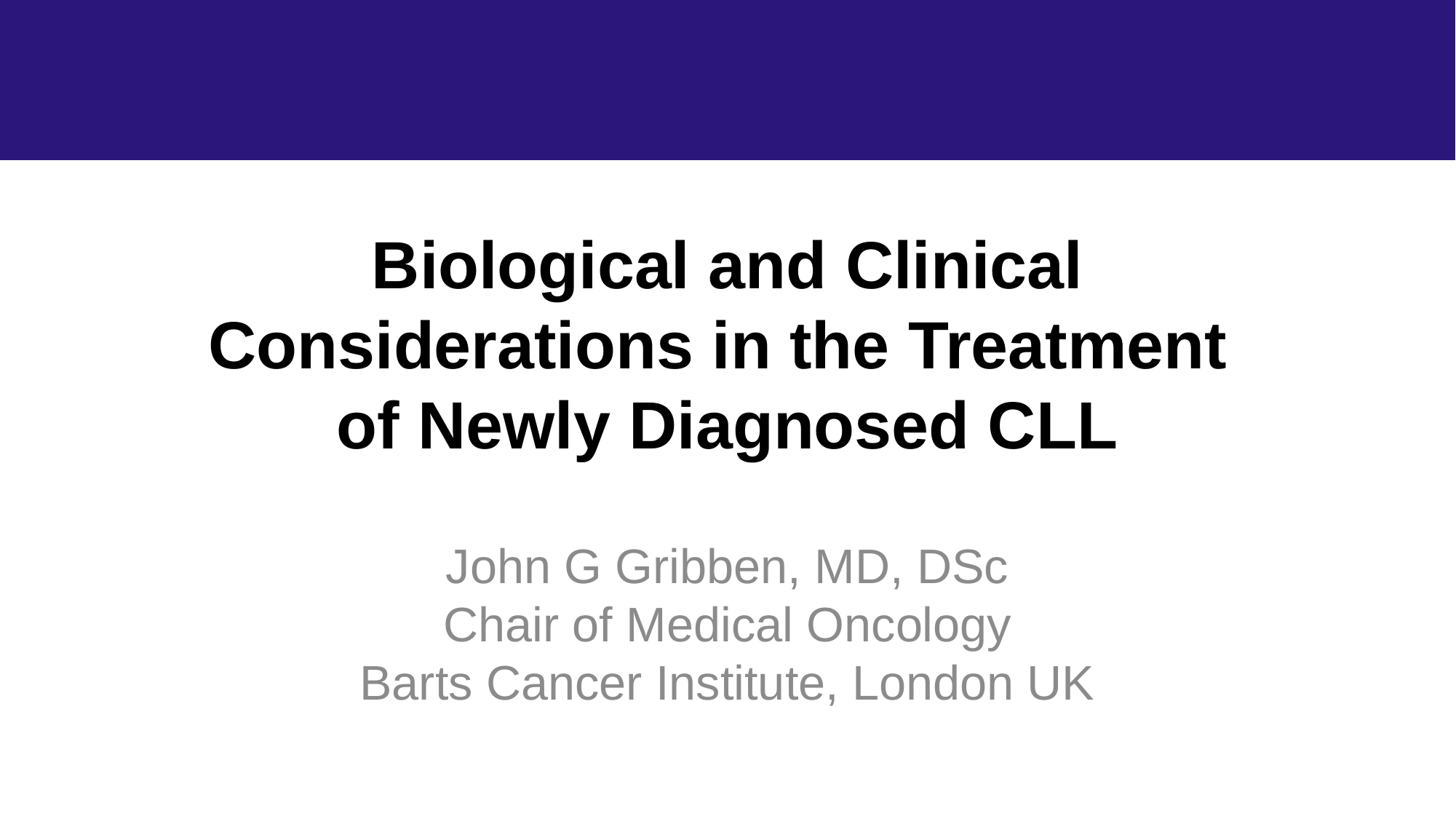

# Biological and Clinical Considerations in the Treatment of Newly Diagnosed CLL
John G Gribben, MD, DSc
Chair of Medical Oncology
Barts Cancer Institute, London UK